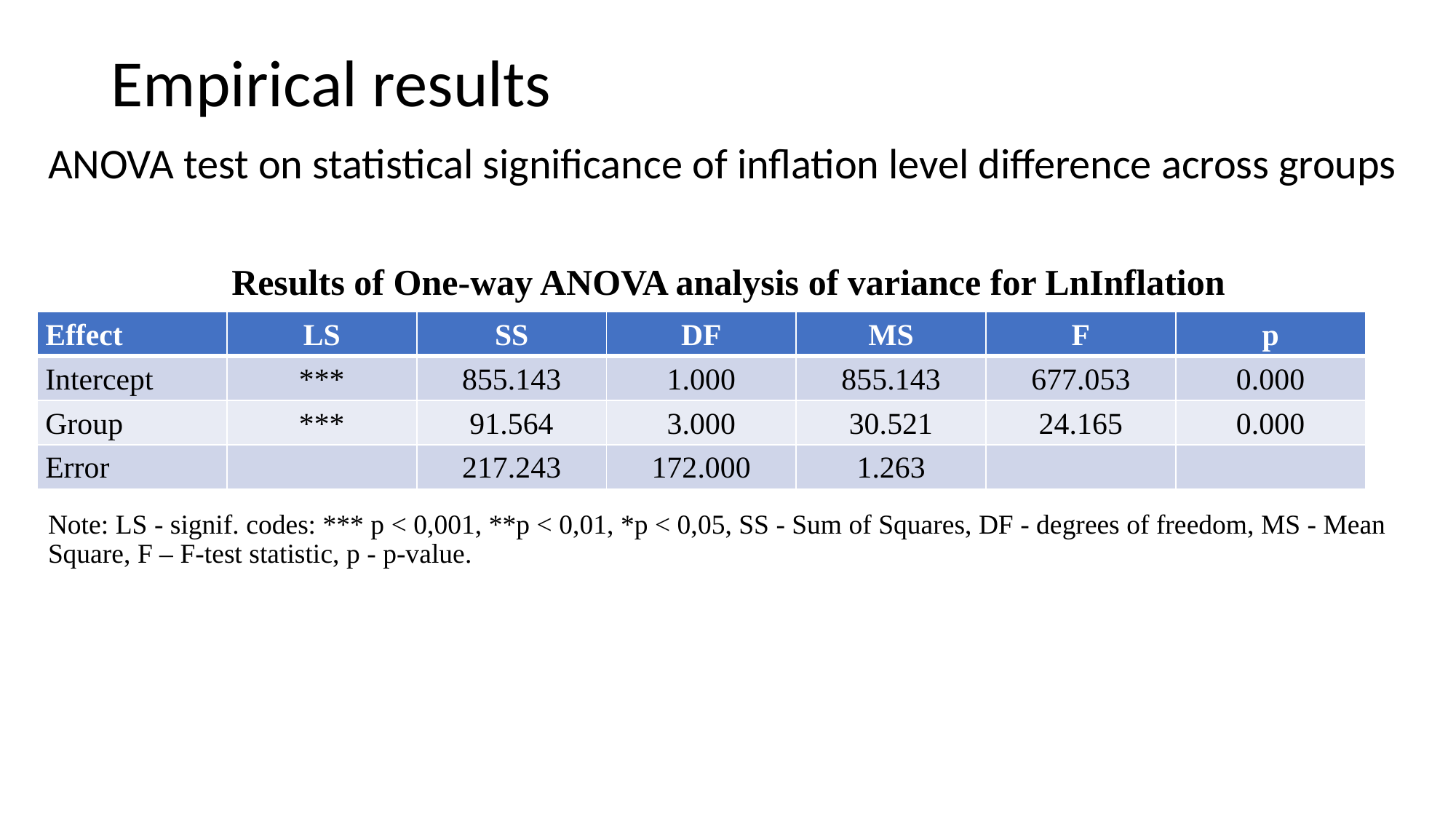

# Empirical results
ANOVA test on statistical significance of inflation level difference across groups

Results of One-way ANOVA analysis of variance for LnInflation

Note: LS - signif. codes: *** p < 0,001, **p < 0,01, *p < 0,05, SS - Sum of Squares, DF - degrees of freedom, MS - Mean Square, F – F-test statistic, p - p-value.

| Effect | LS | SS | DF | MS | F | p |
| --- | --- | --- | --- | --- | --- | --- |
| Intercept | \*\*\* | 855.143 | 1.000 | 855.143 | 677.053 | 0.000 |
| Group | \*\*\* | 91.564 | 3.000 | 30.521 | 24.165 | 0.000 |
| Error |  | 217.243 | 172.000 | 1.263 |  |  |